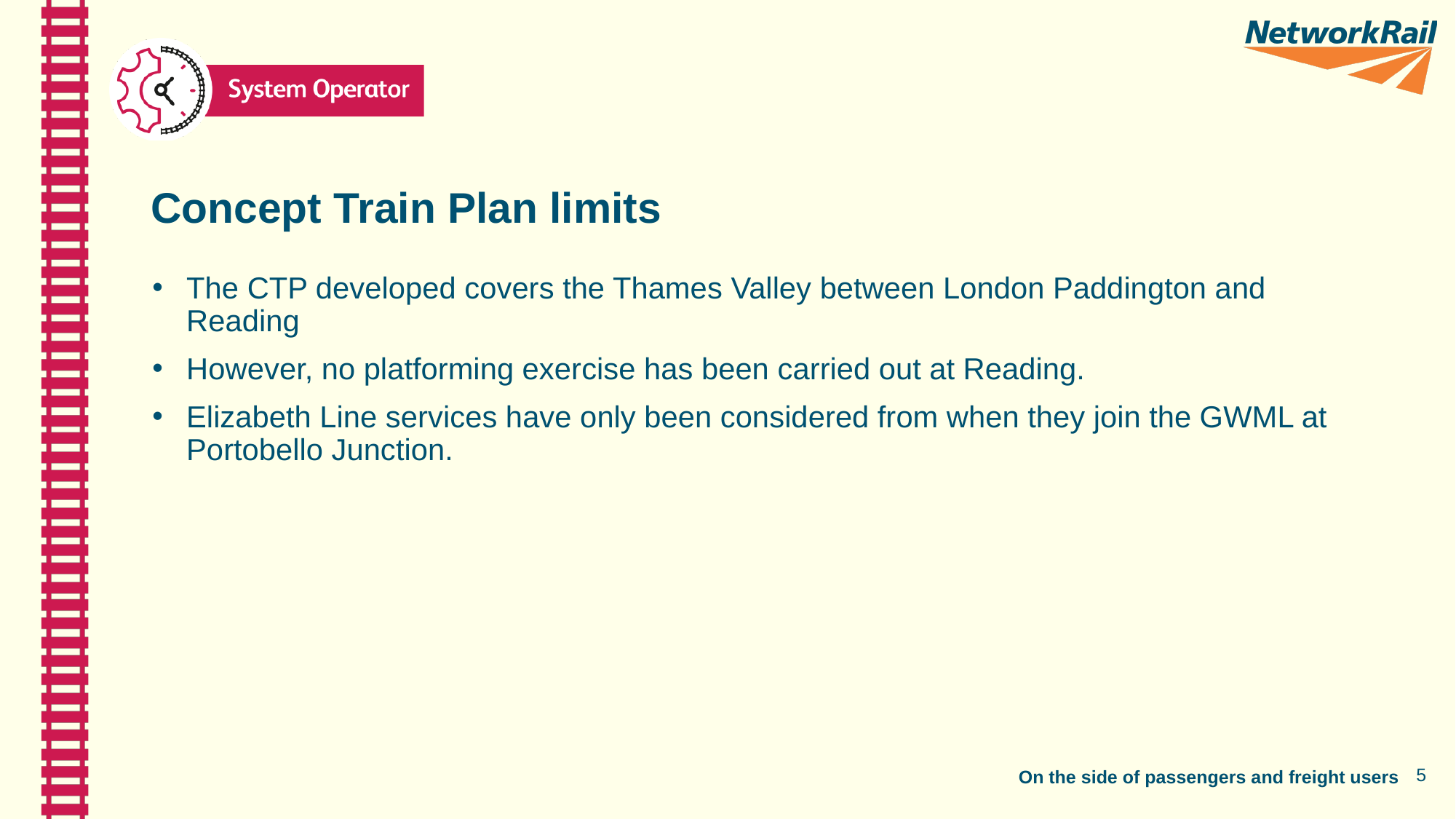

# Concept Train Plan limits
The CTP developed covers the Thames Valley between London Paddington and Reading
However, no platforming exercise has been carried out at Reading.
Elizabeth Line services have only been considered from when they join the GWML at Portobello Junction.